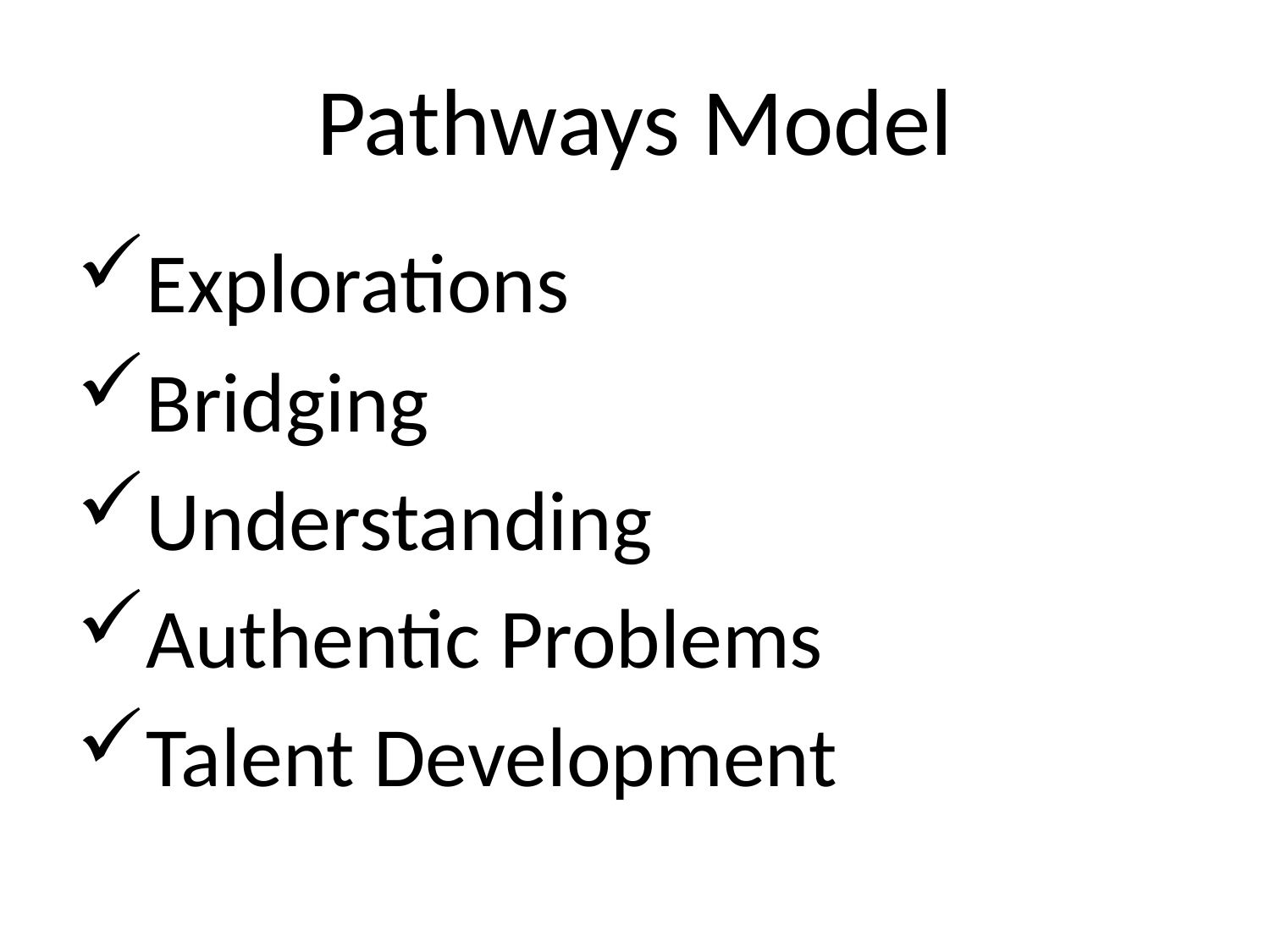

# Pathways Model
Explorations
Bridging
Understanding
Authentic Problems
Talent Development